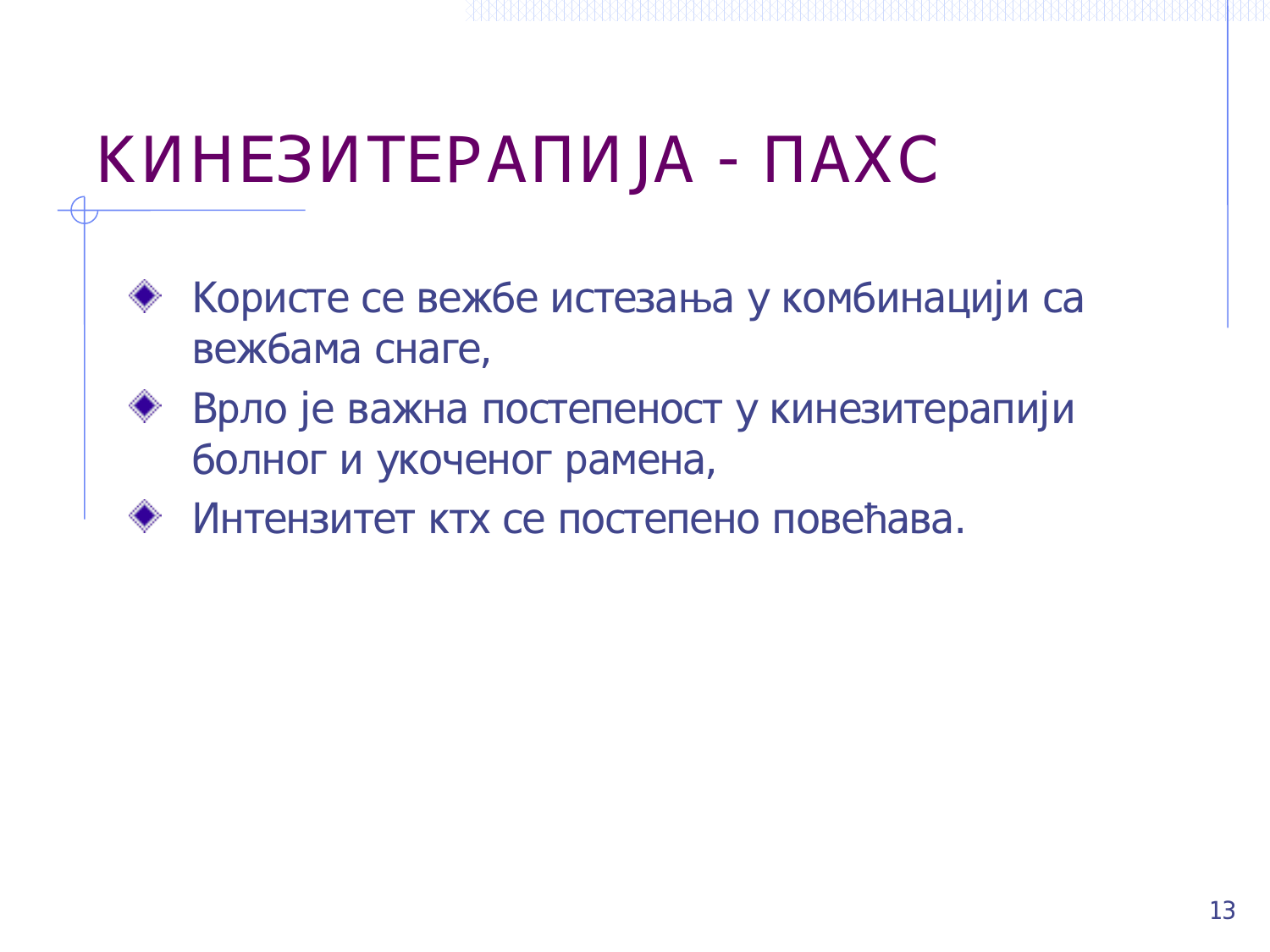

# КИНЕЗИТЕРАПИЈА - ПАХС
Користе се вежбе истезања у комбинацији са вежбама снаге,
Врло је важна постепеност у кинезитерапији болног и укоченог рамена,
Интензитет ктх се постепено повећава.
13